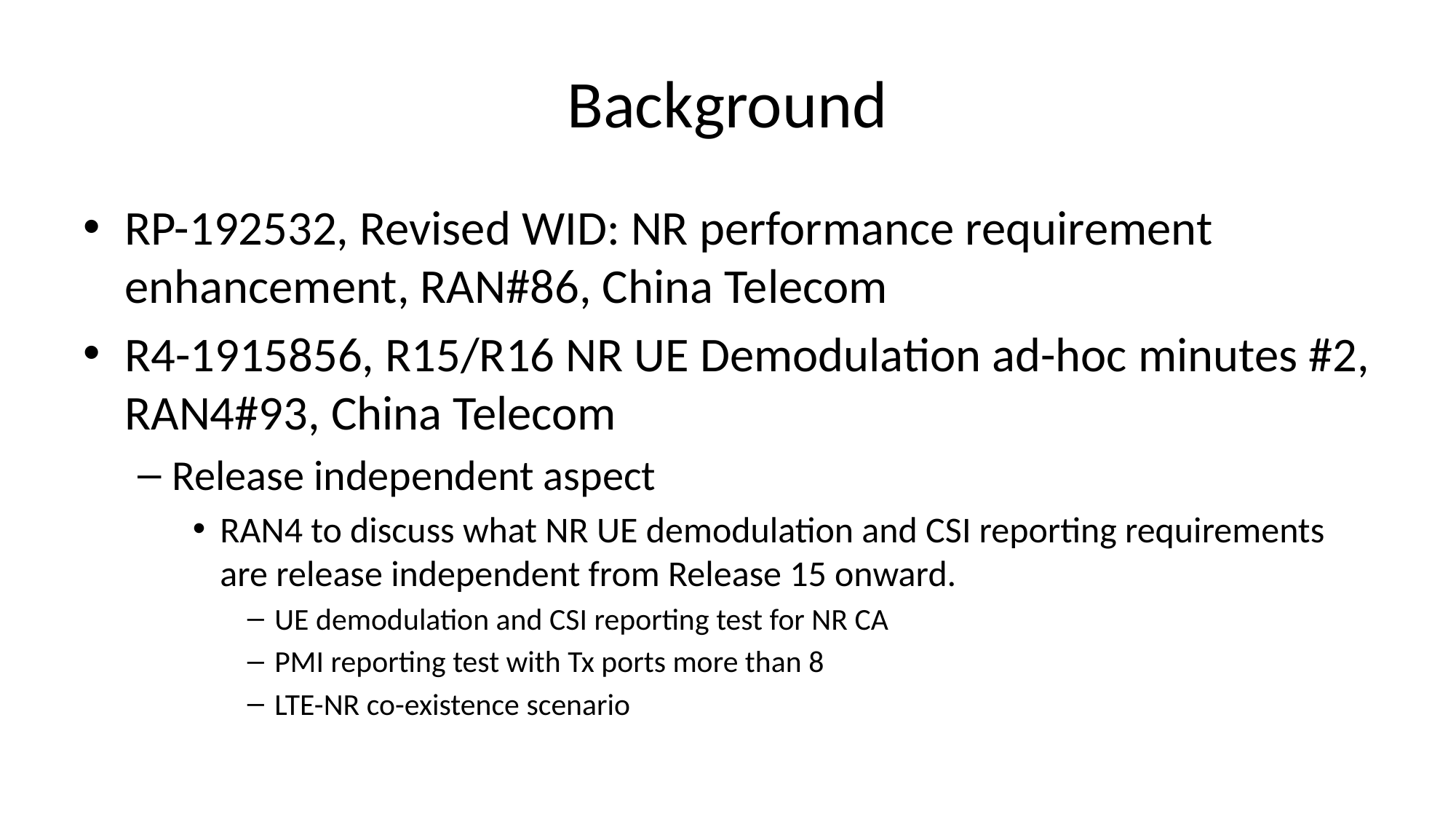

# Background
RP-192532, Revised WID: NR performance requirement enhancement, RAN#86, China Telecom
R4-1915856, R15/R16 NR UE Demodulation ad-hoc minutes #2, RAN4#93, China Telecom
Release independent aspect
RAN4 to discuss what NR UE demodulation and CSI reporting requirements are release independent from Release 15 onward.
UE demodulation and CSI reporting test for NR CA
PMI reporting test with Tx ports more than 8
LTE-NR co-existence scenario